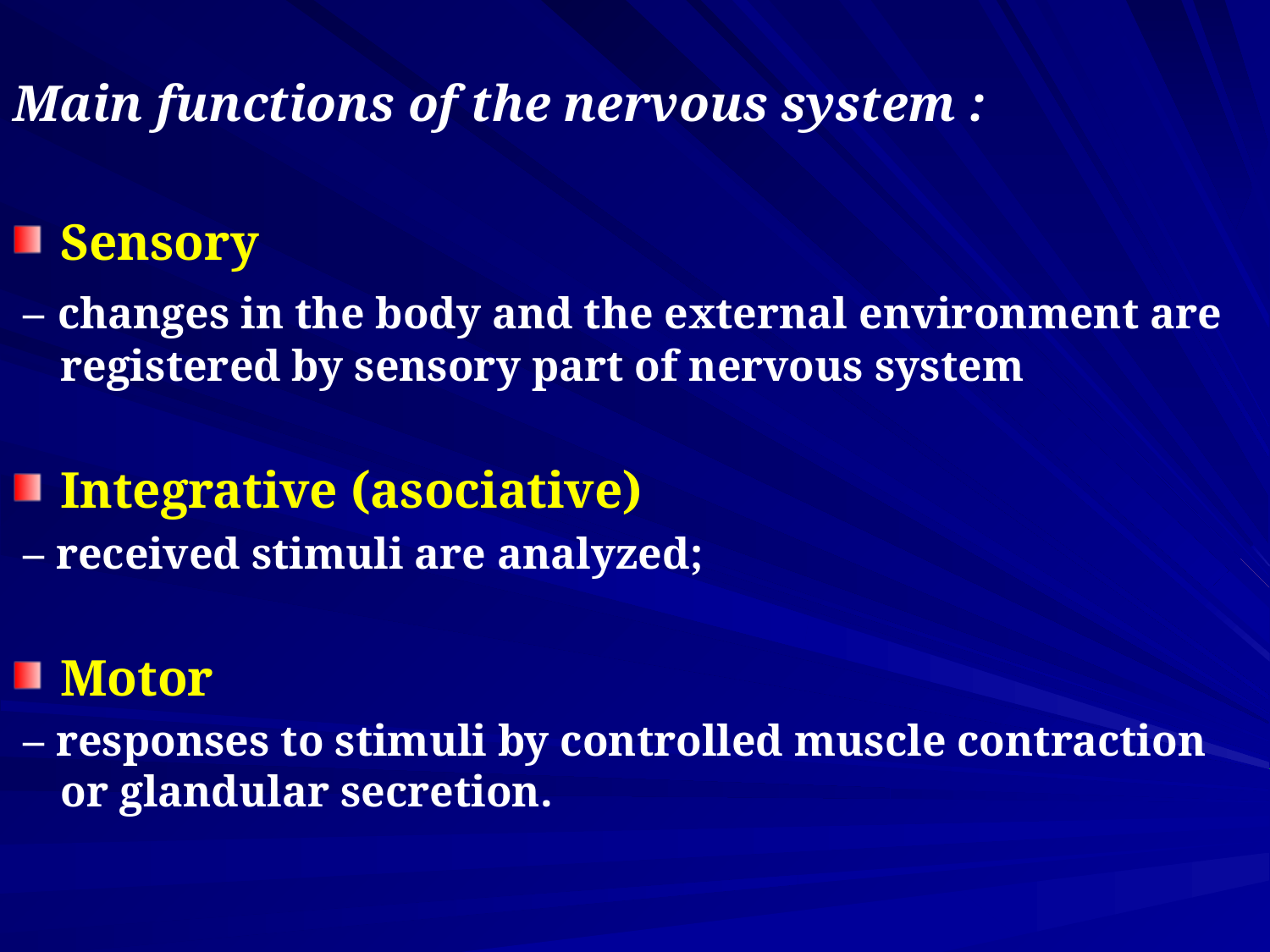

Main functions of the nervous system :

Sensory
 – changes in the body and the external environment are registered by sensory part of nervous system

Integrative (asociative)
 – received stimuli are analyzed;

Motor
 – responses to stimuli by controlled muscle contraction or glandular secretion.